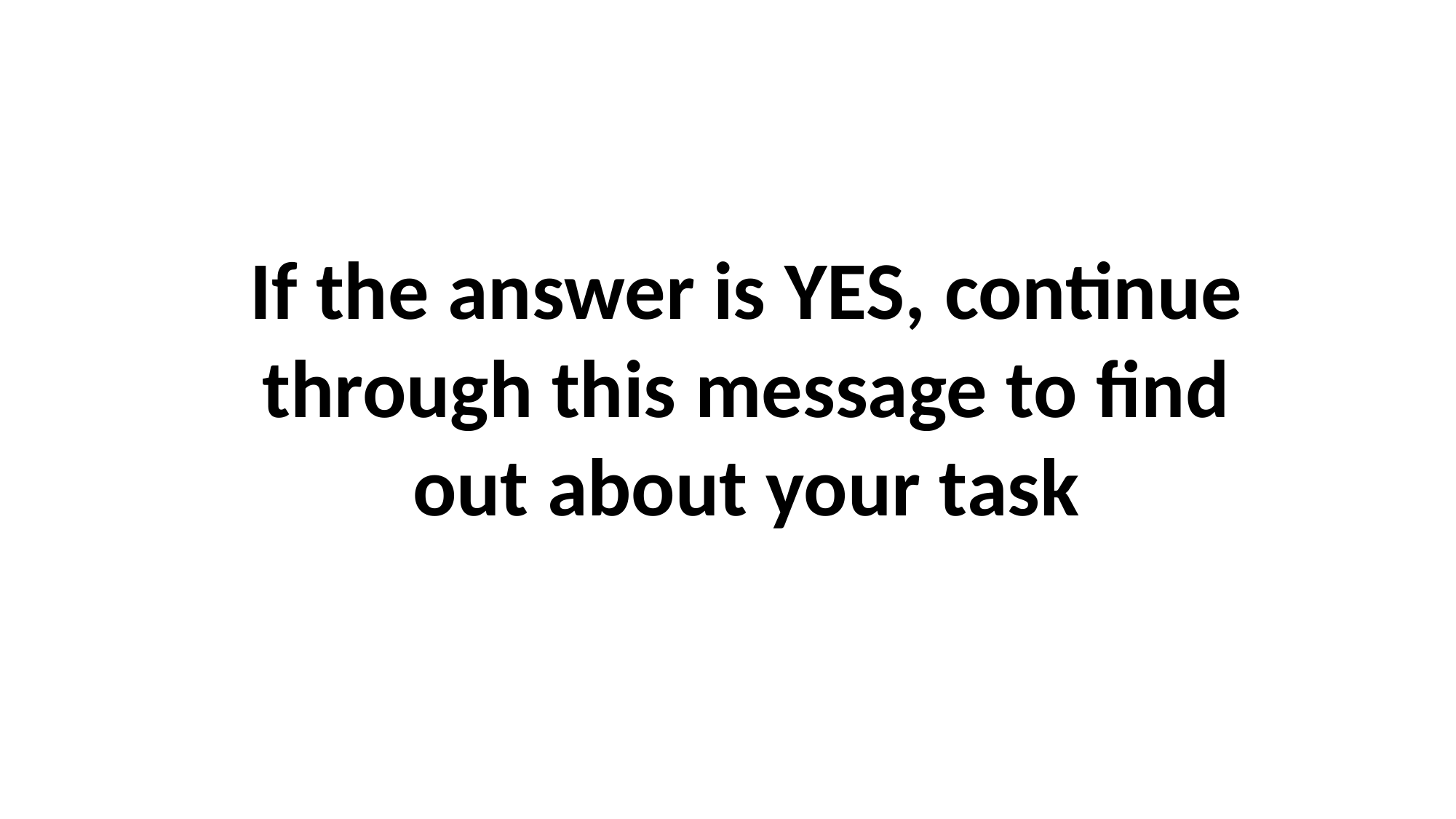

If the answer is YES, continue through this message to find out about your task